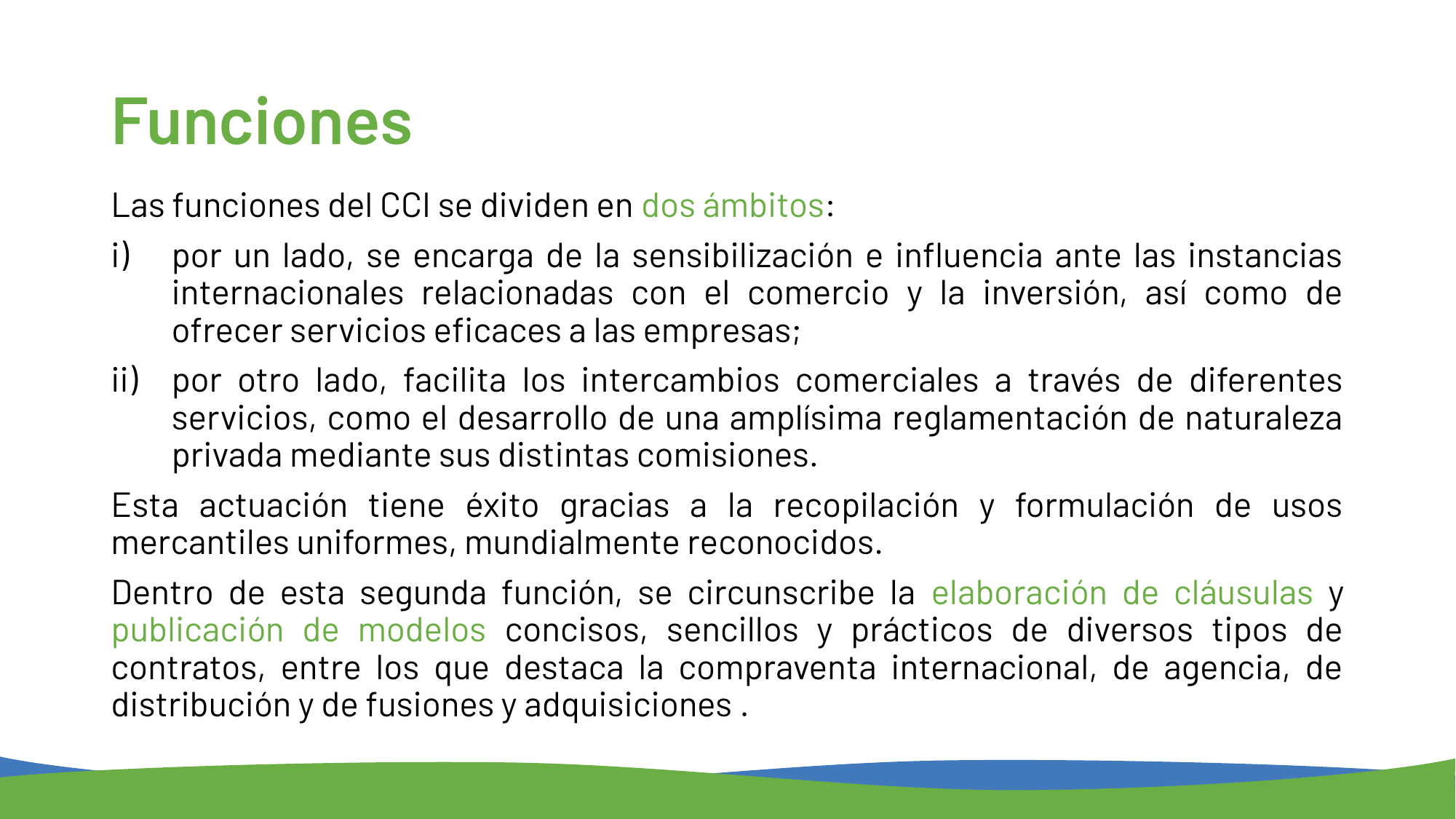

# Funciones
Las funciones del CCI se dividen en dos ámbitos:
por un lado, se encarga de la sensibilización e influencia ante las instancias internacionales relacionadas con el comercio y la inversión, así como de ofrecer servicios eficaces a las empresas;
por otro lado, facilita los intercambios comerciales a través de diferentes servicios, como el desarrollo de una amplísima reglamentación de naturaleza privada mediante sus distintas comisiones.
Esta actuación tiene éxito gracias a la recopilación y formulación de usos mercantiles uniformes, mundialmente reconocidos.
Dentro de esta segunda función, se circunscribe la elaboración de cláusulas y publicación de modelos concisos, sencillos y prácticos de diversos tipos de contratos, entre los que destaca la compraventa internacional, de agencia, de distribución y de fusiones y adquisiciones .